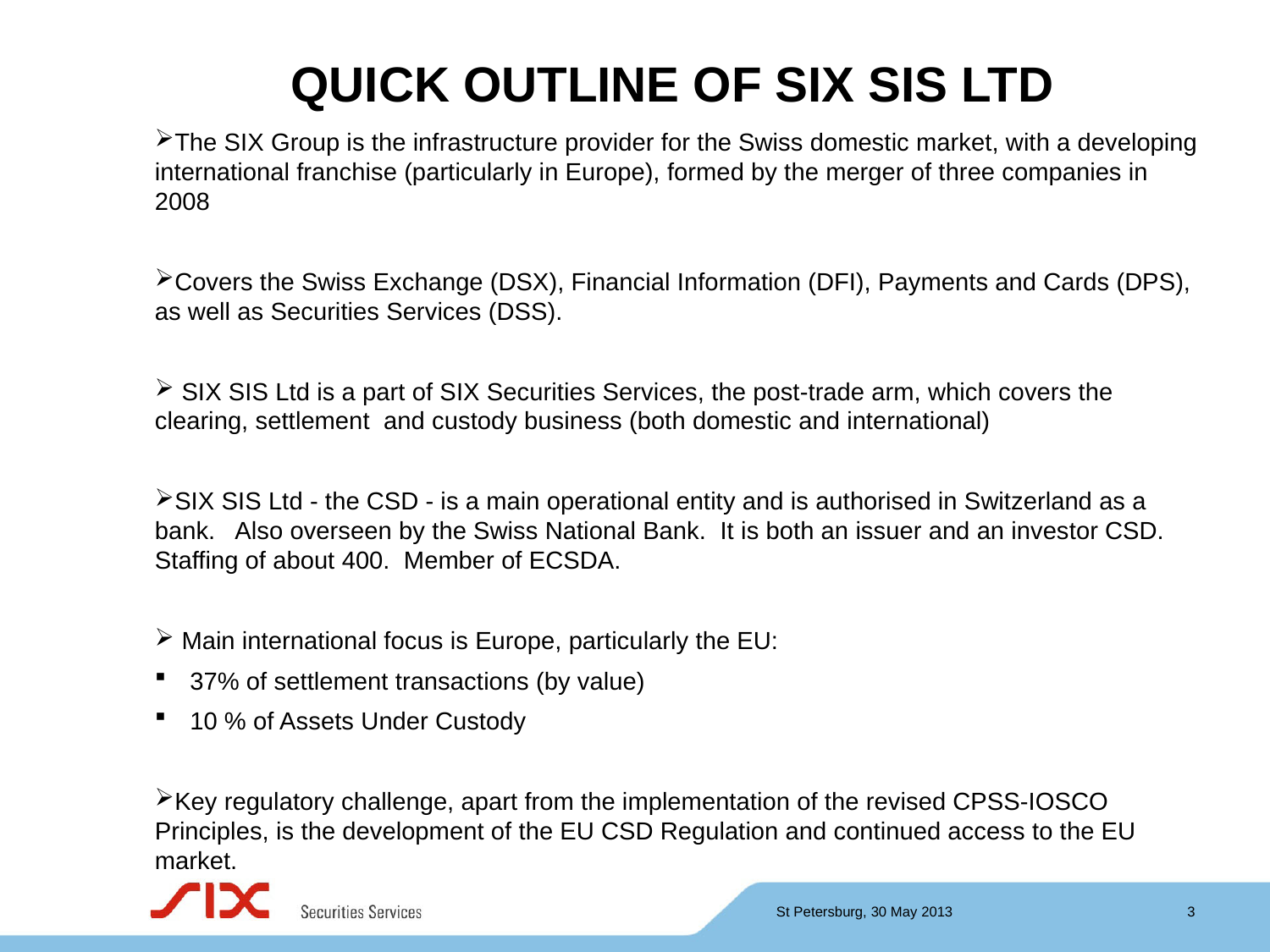

# QUICK OUTLINE OF SIX SIS LTD
The SIX Group is the infrastructure provider for the Swiss domestic market, with a developing international franchise (particularly in Europe), formed by the merger of three companies in 2008

Covers the Swiss Exchange (DSX), Financial Information (DFI), Payments and Cards (DPS), as well as Securities Services (DSS).

 SIX SIS Ltd is a part of SIX Securities Services, the post-trade arm, which covers the clearing, settlement  and custody business (both domestic and international)

SIX SIS Ltd - the CSD - is a main operational entity and is authorised in Switzerland as a bank.   Also overseen by the Swiss National Bank.  It is both an issuer and an investor CSD.  Staffing of about 400.  Member of ECSDA.

 Main international focus is Europe, particularly the EU:
37% of settlement transactions (by value)
10 % of Assets Under Custody

Key regulatory challenge, apart from the implementation of the revised CPSS-IOSCO Principles, is the development of the EU CSD Regulation and continued access to the EU market.

3